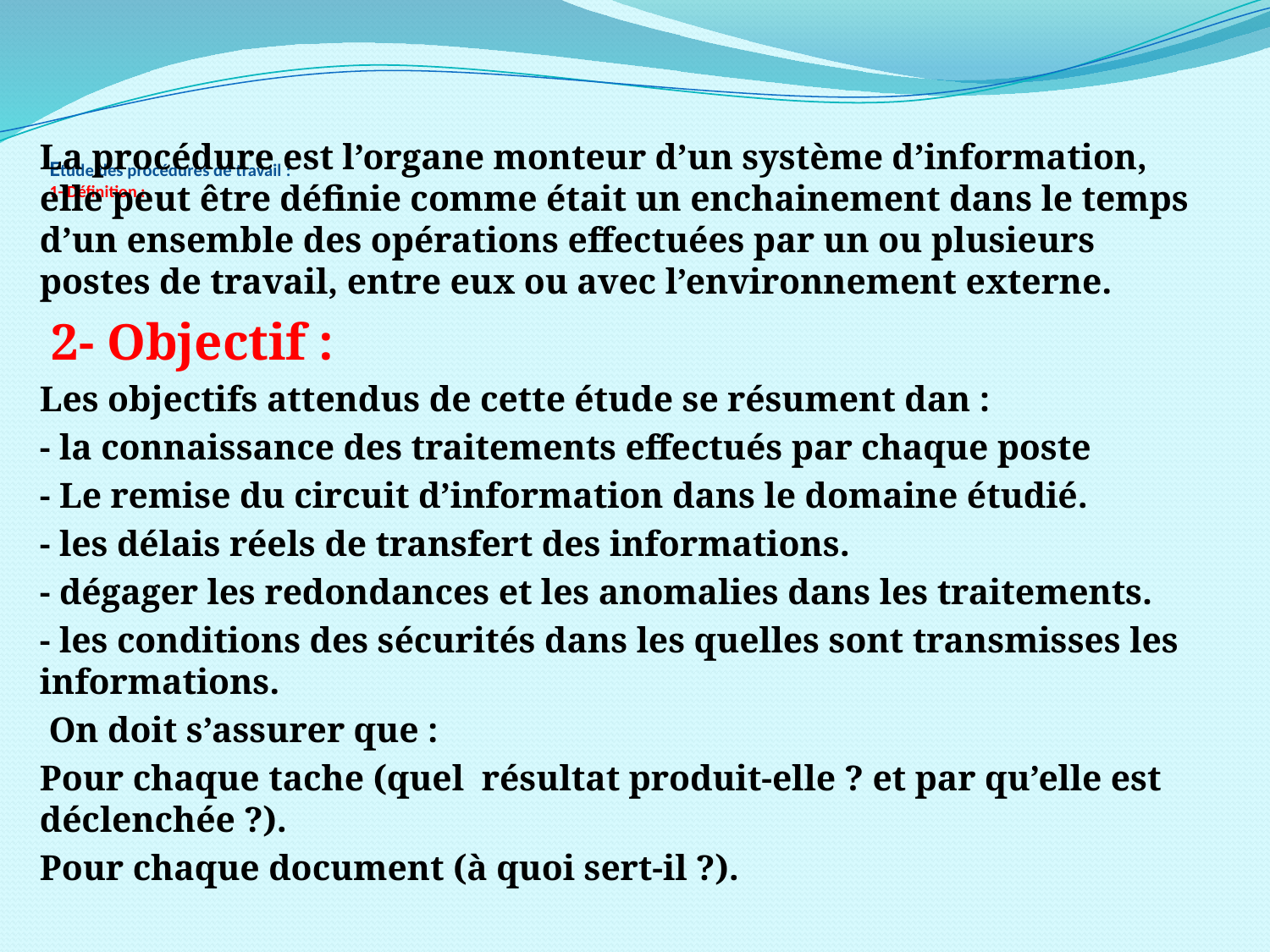

# Etude des procédures de travail : 1- Définition :
La procédure est l’organe monteur d’un système d’information, elle peut être définie comme était un enchainement dans le temps d’un ensemble des opérations effectuées par un ou plusieurs postes de travail, entre eux ou avec l’environnement externe.
 2- Objectif :
Les objectifs attendus de cette étude se résument dan :
- la connaissance des traitements effectués par chaque poste
- Le remise du circuit d’information dans le domaine étudié.
- les délais réels de transfert des informations.
- dégager les redondances et les anomalies dans les traitements.
- les conditions des sécurités dans les quelles sont transmisses les informations.
 On doit s’assurer que :
Pour chaque tache (quel  résultat produit-elle ? et par qu’elle est  déclenchée ?).
Pour chaque document (à quoi sert-il ?).